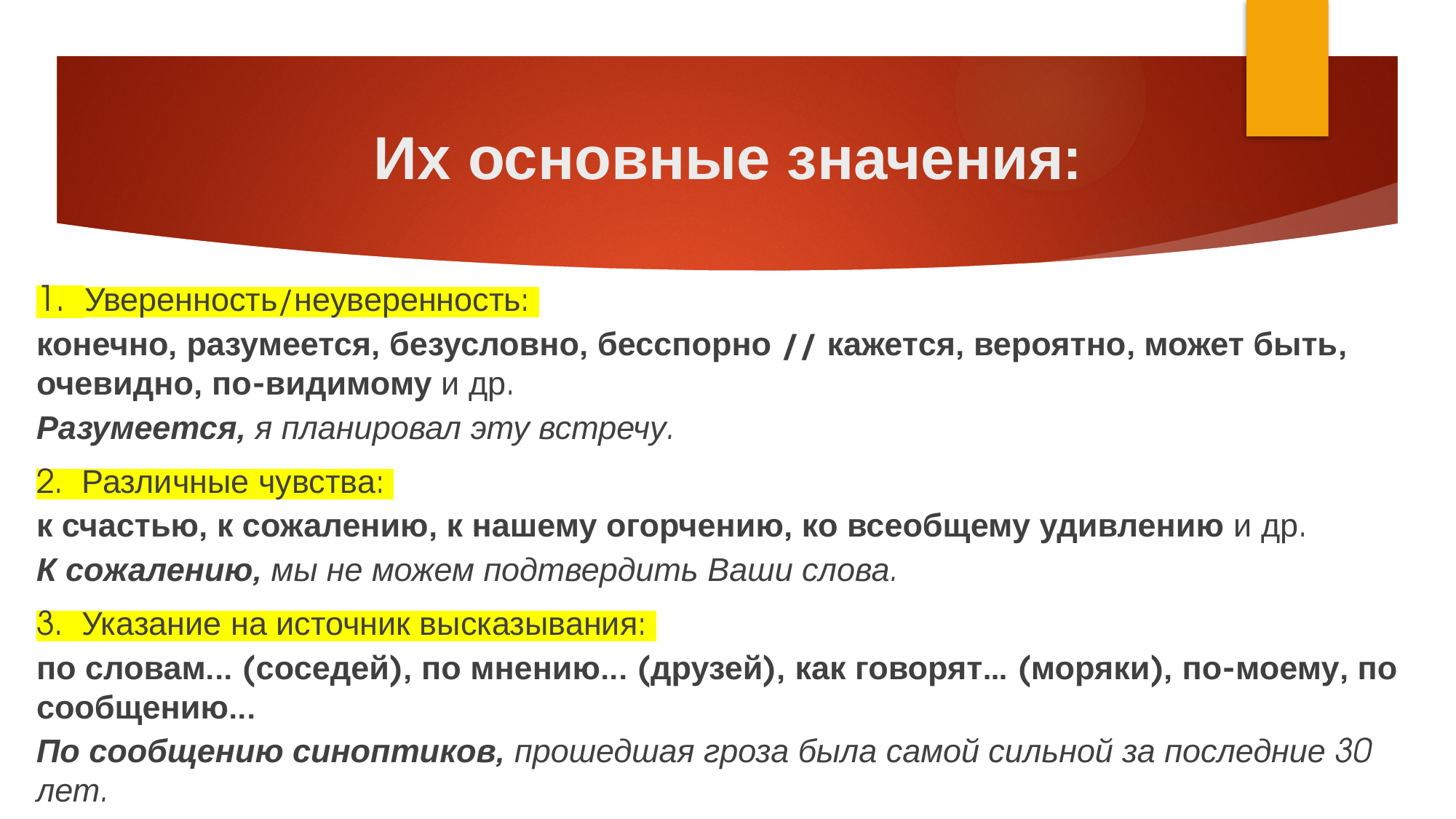

# Их основные значения:
1.  Уверенность/неуверенность:
конечно, ра­зумеется, безусловно, бесспорно // кажет­ся, вероятно, может быть, очевидно, по-видимому и др.
Разумеется, я планировал эту встречу.
2.  Различные чувства:
к счастью, к сожале­нию, к нашему огорчению, ко всеоб­щему удивлению и др.
К сожалению, мы не можем подтвердить Ваши слова.
3.  Указание на источник высказывания:
по сло­вам... (соседей), по мнению... (друзей), как говорят… (моряки), по-моему, по сообщению...
По сообщению синоптиков, прошедшая гроза была самой сильной за последние 30 лет.